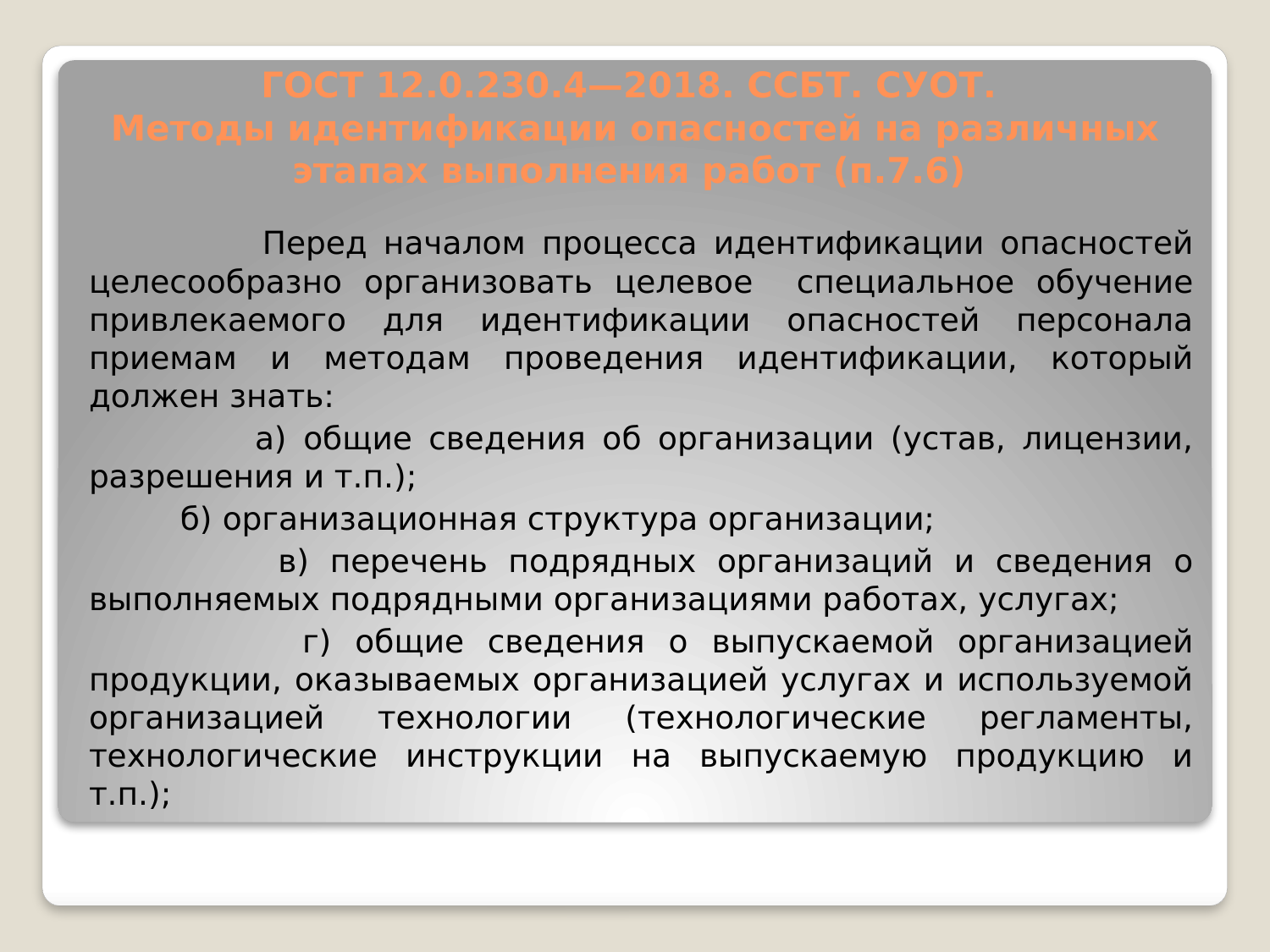

# ГОСТ 12.0.230.4—2018. ССБТ. СУОТ. Методы идентификации опасностей на различных этапах выполнения работ (п.7.6)
          Перед началом процесса идентификации опасностей целесообразно организовать целевое  специальное обучение привлекаемого для идентификации опасностей персонала приемам и методам проведения идентификации, который должен знать:
          а) общие сведения об организации (устав, лицензии, разрешения и т.п.);
         б) организационная структура организации;
         в) перечень подрядных организаций и сведения о выполняемых подрядными организациями работах, услугах;
         г) общие сведения о выпускаемой организацией продукции, оказываемых организацией услугах и используемой организацией технологии (технологические регламенты, технологические инструкции на выпускаемую продукцию и т.п.);